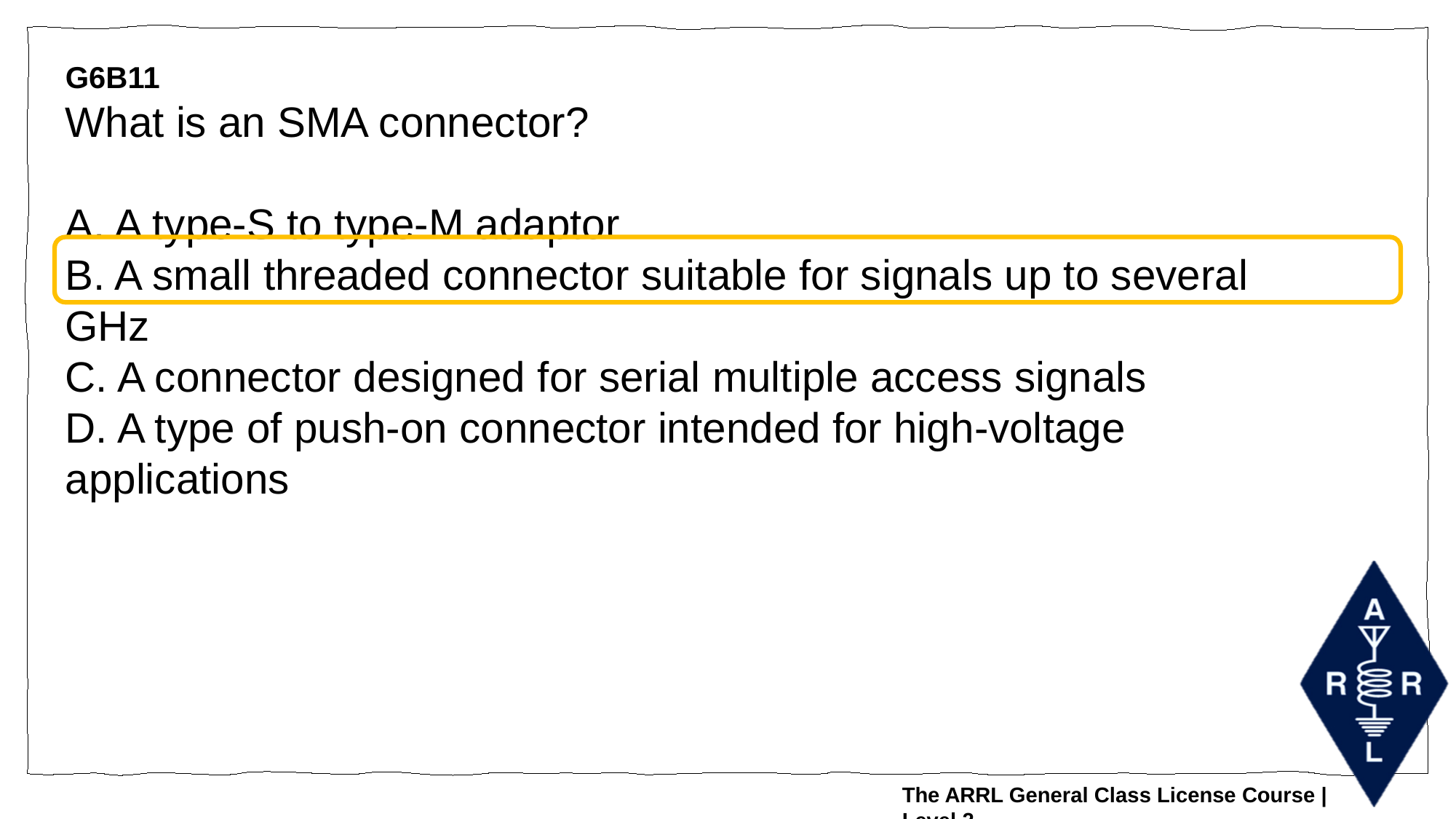

G6B11
What is an SMA connector?

A. A type-S to type-M adaptor
B. A small threaded connector suitable for signals up to several GHz
C. A connector designed for serial multiple access signals
D. A type of push-on connector intended for high-voltage applications